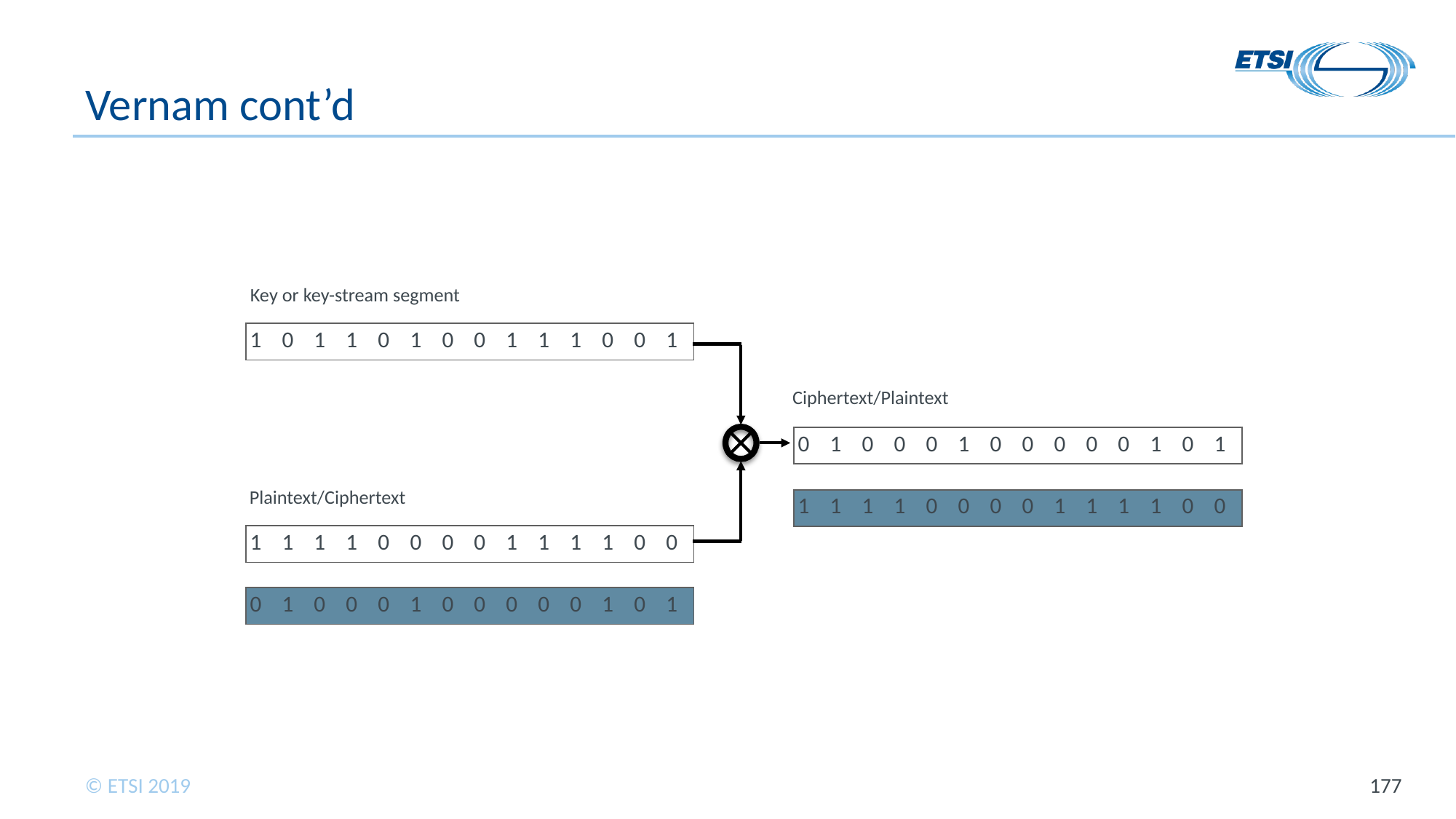

# Vernam cont’d
Key or key-stream segment
| 1 | 0 | 1 | 1 | 0 | 1 | 0 | 0 | 1 | 1 | 1 | 0 | 0 | 1 |
| --- | --- | --- | --- | --- | --- | --- | --- | --- | --- | --- | --- | --- | --- |

Ciphertext/Plaintext

| 0 | 1 | 0 | 0 | 0 | 1 | 0 | 0 | 0 | 0 | 0 | 1 | 0 | 1 |
| --- | --- | --- | --- | --- | --- | --- | --- | --- | --- | --- | --- | --- | --- |

Plaintext/Ciphertext
| 1 | 1 | 1 | 1 | 0 | 0 | 0 | 0 | 1 | 1 | 1 | 1 | 0 | 0 |
| --- | --- | --- | --- | --- | --- | --- | --- | --- | --- | --- | --- | --- | --- |
| 1 | 1 | 1 | 1 | 0 | 0 | 0 | 0 | 1 | 1 | 1 | 1 | 0 | 0 |
| --- | --- | --- | --- | --- | --- | --- | --- | --- | --- | --- | --- | --- | --- |

| 0 | 1 | 0 | 0 | 0 | 1 | 0 | 0 | 0 | 0 | 0 | 1 | 0 | 1 |
| --- | --- | --- | --- | --- | --- | --- | --- | --- | --- | --- | --- | --- | --- |